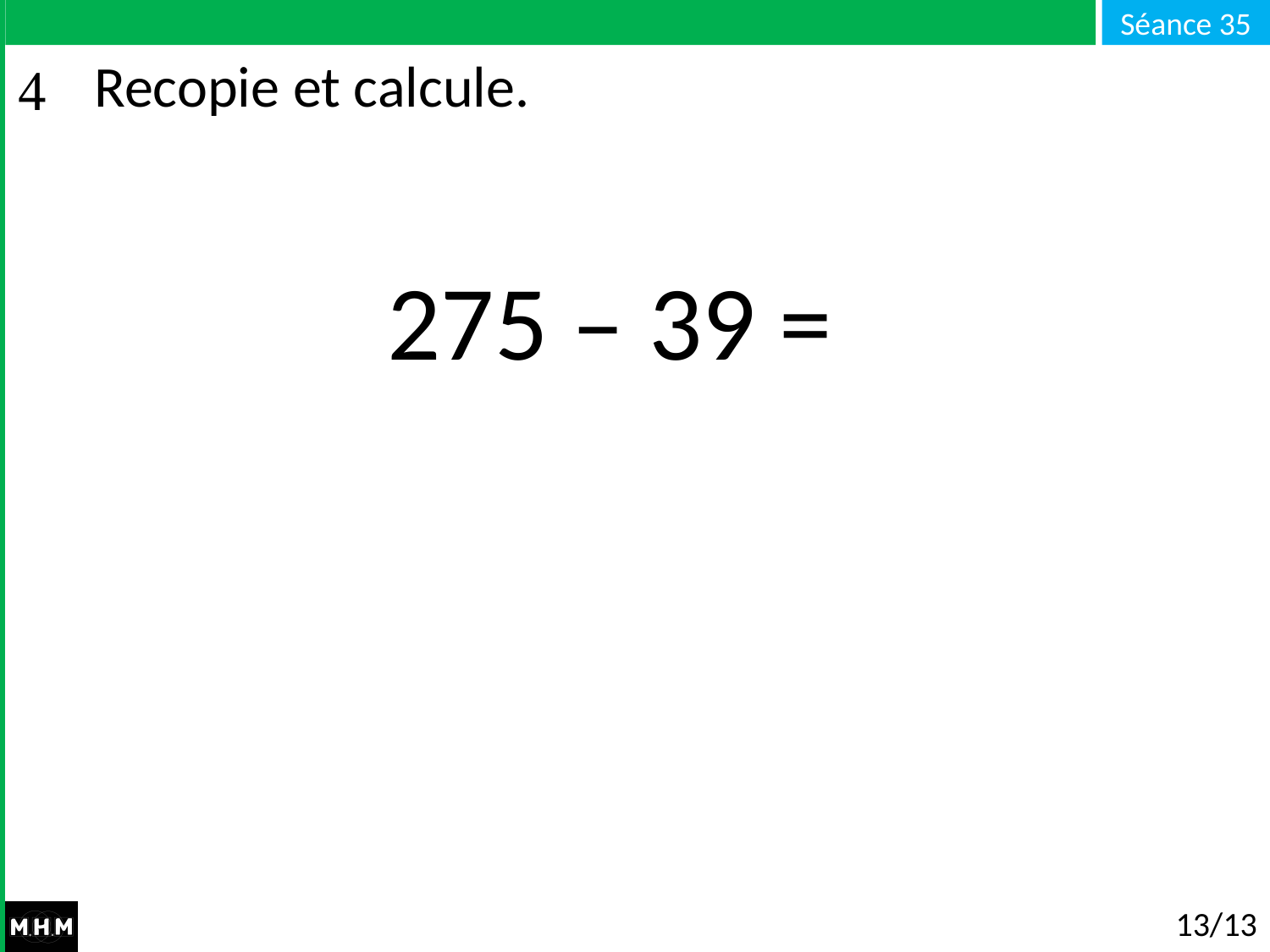

# Recopie et calcule.
275 – 39 =
13/13